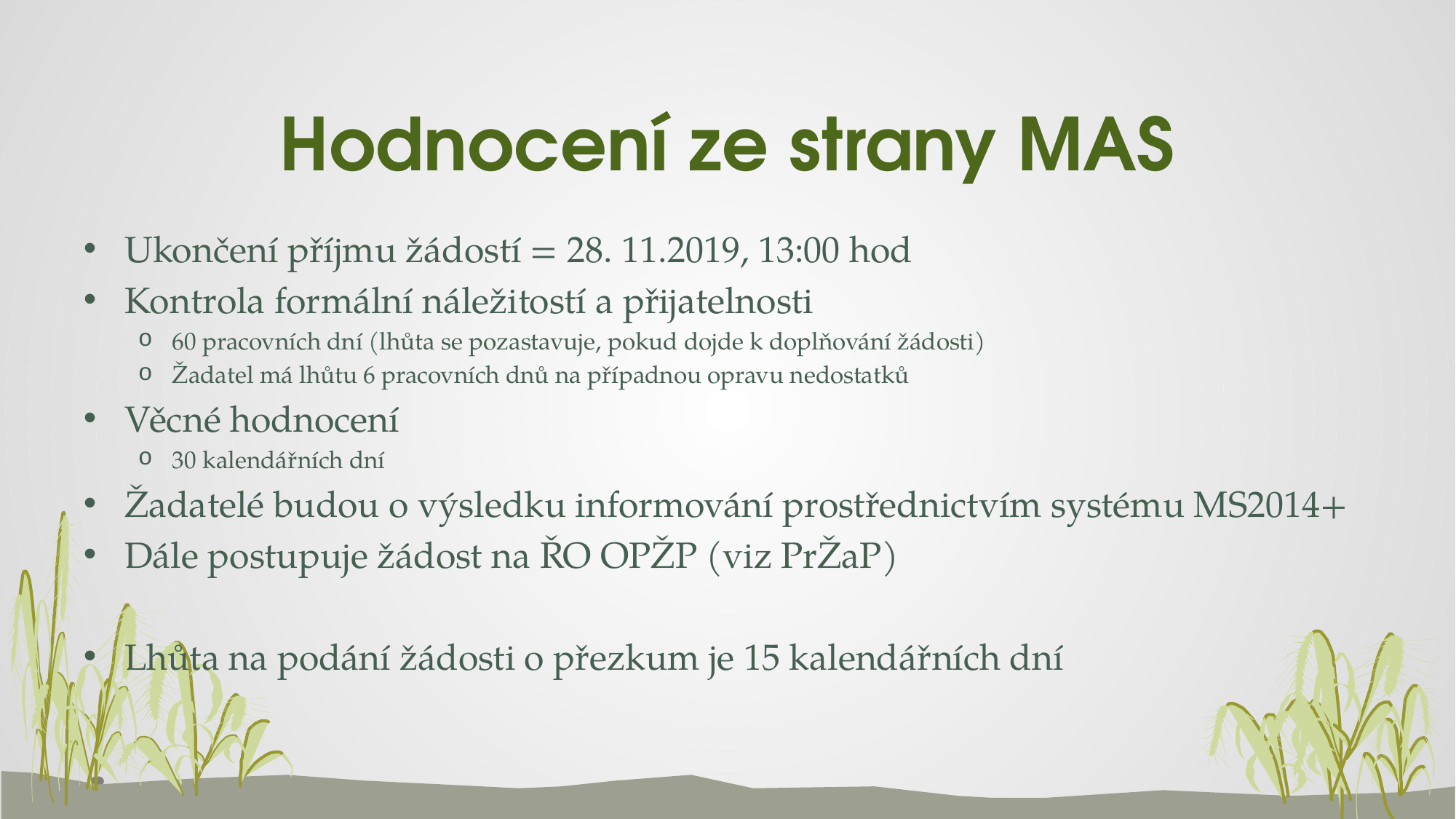

# Hodnocení ze strany MAS
Ukončení příjmu žádostí = 28. 11.2019, 13:00 hod
Kontrola formální náležitostí a přijatelnosti
60 pracovních dní (lhůta se pozastavuje, pokud dojde k doplňování žádosti)
Žadatel má lhůtu 6 pracovních dnů na případnou opravu nedostatků
Věcné hodnocení
30 kalendářních dní
Žadatelé budou o výsledku informování prostřednictvím systému MS2014+
Dále postupuje žádost na ŘO OPŽP (viz PrŽaP)

Lhůta na podání žádosti o přezkum je 15 kalendářních dní